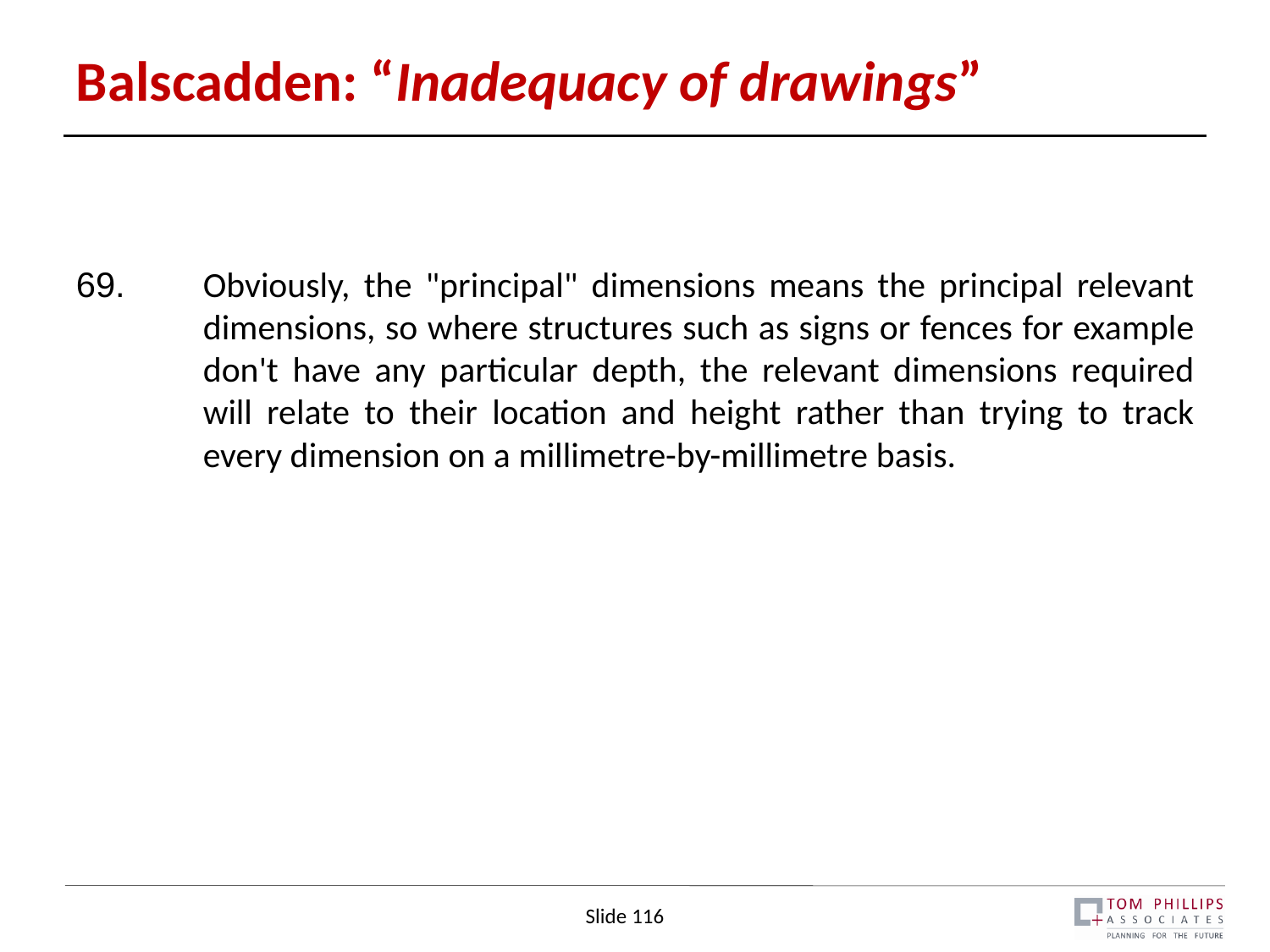

# Balscadden: “Inadequacy of drawings”
69.	Obviously, the "principal" dimensions means the principal relevant 	dimensions, so where structures such as signs or fences for example 	don't have any particular depth, the relevant dimensions required 	will relate to their location and height rather than trying to track 	every dimension on a millimetre-by-millimetre basis.